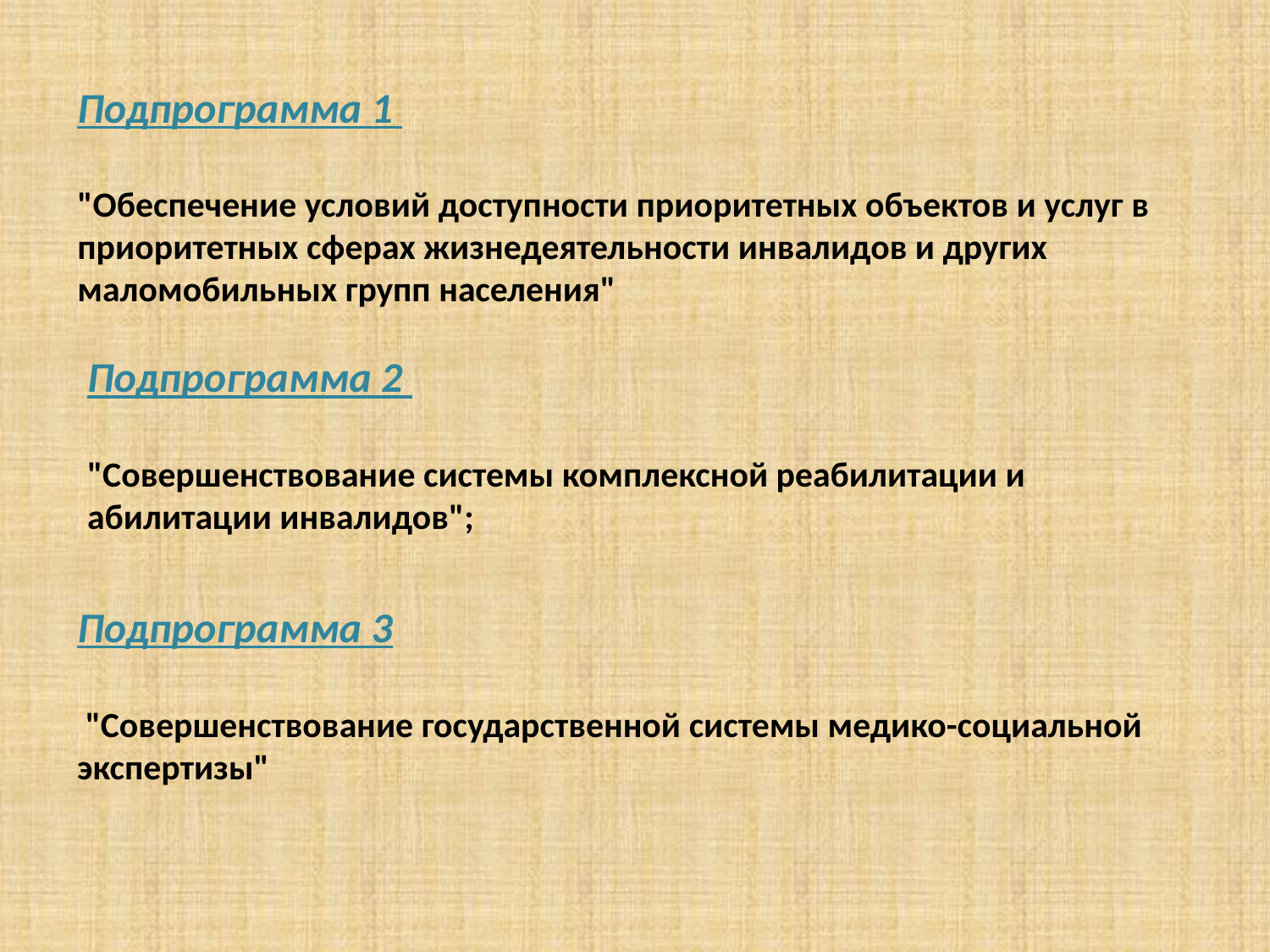

Подпрограмма 1

"Обеспечение условий доступности приоритетных объектов и услуг в приоритетных сферах жизнедеятельности инвалидов и других маломобильных групп населения"

Подпрограмма 2

"Совершенствование системы комплексной реабилитации и абилитации инвалидов";

Подпрограмма 3

 "Совершенствование государственной системы медико-социальной экспертизы"